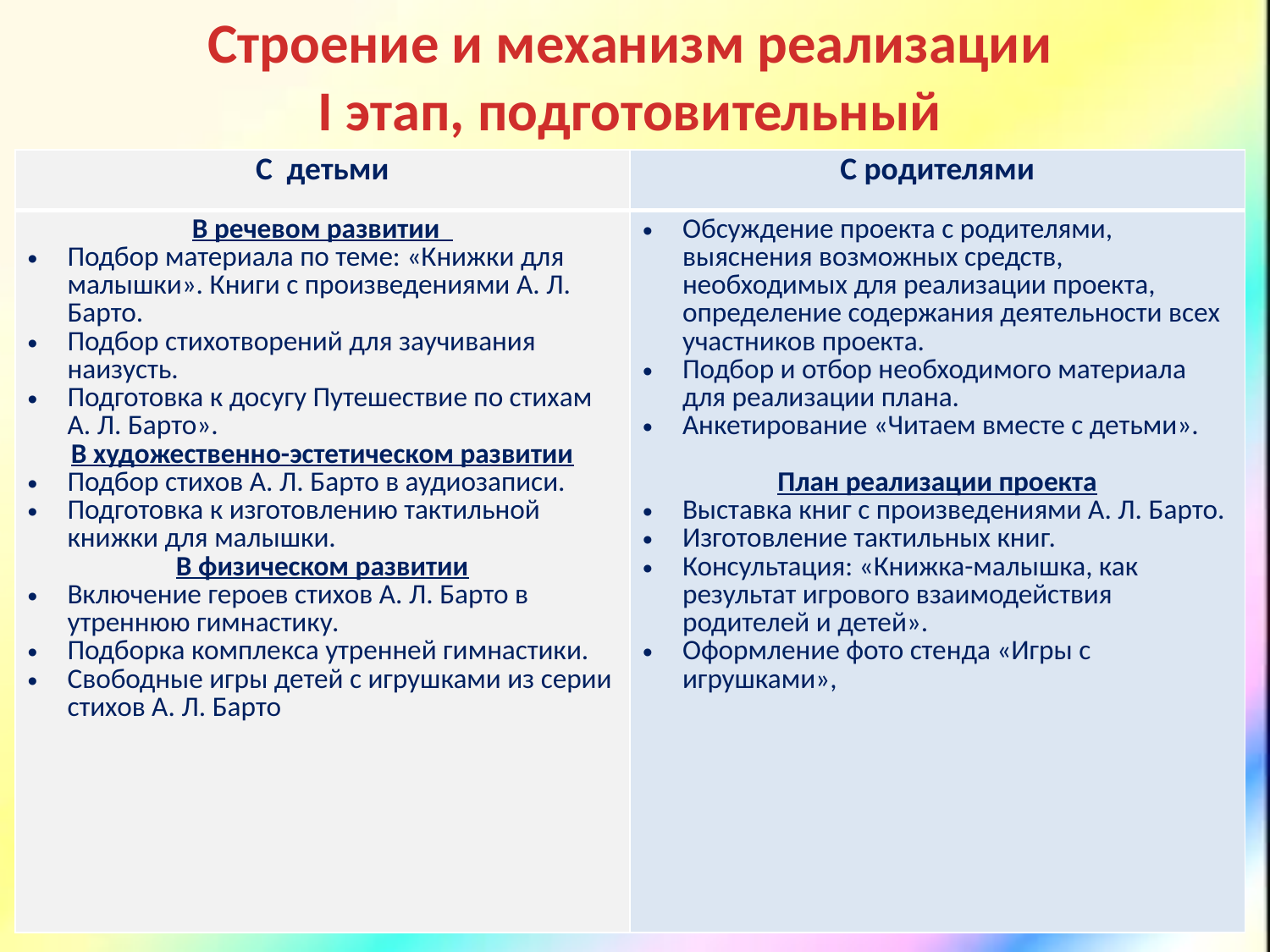

Строение и механизм реализации
I этап, подготовительный

| С детьми | С родителями |
| --- | --- |
| В речевом развитии Подбор материала по теме: «Книжки для малышки». Книги с произведениями А. Л. Барто. Подбор стихотворений для заучивания наизусть. Подготовка к досугу Путешествие по стихам А. Л. Барто». В художественно-эстетическом развитии Подбор стихов А. Л. Барто в аудиозаписи. Подготовка к изготовлению тактильной книжки для малышки. В физическом развитии Включение героев стихов А. Л. Барто в утреннюю гимнастику. Подборка комплекса утренней гимнастики. Свободные игры детей с игрушками из серии стихов А. Л. Барто | Обсуждение проекта с родителями, выяснения возможных средств, необходимых для реализации проекта, определение содержания деятельности всех участников проекта. Подбор и отбор необходимого материала для реализации плана. Анкетирование «Читаем вместе с детьми». План реализации проекта Выставка книг с произведениями А. Л. Барто. Изготовление тактильных книг. Консультация: «Книжка-малышка, как результат игрового взаимодействия родителей и детей». Оформление фото стенда «Игры с игрушками», |